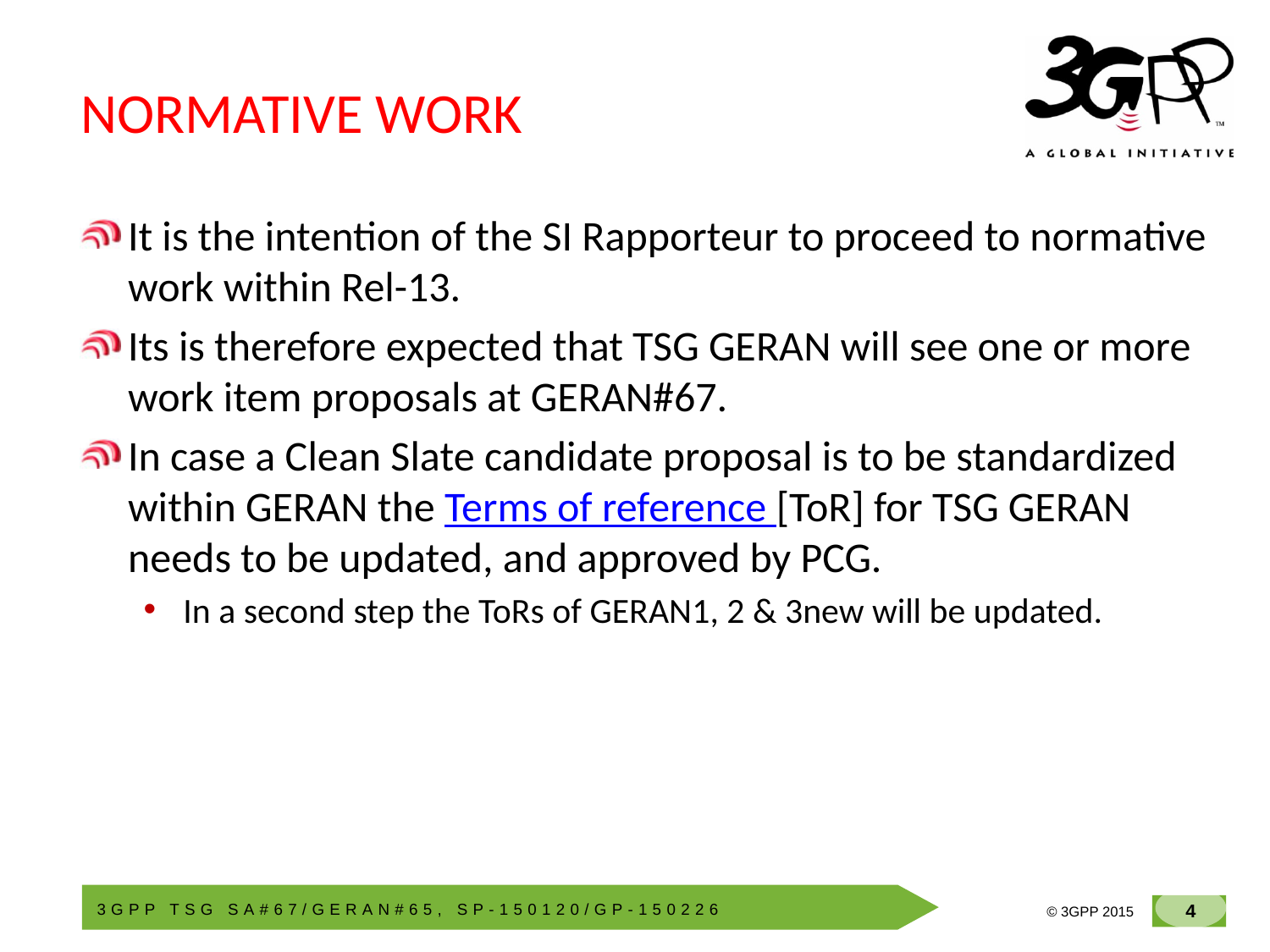

# NORMATIVE WORK
It is the intention of the SI Rapporteur to proceed to normative work within Rel-13.
Its is therefore expected that TSG GERAN will see one or more work item proposals at GERAN#67.
In case a Clean Slate candidate proposal is to be standardized within GERAN the Terms of reference [ToR] for TSG GERAN needs to be updated, and approved by PCG.
In a second step the ToRs of GERAN1, 2 & 3new will be updated.